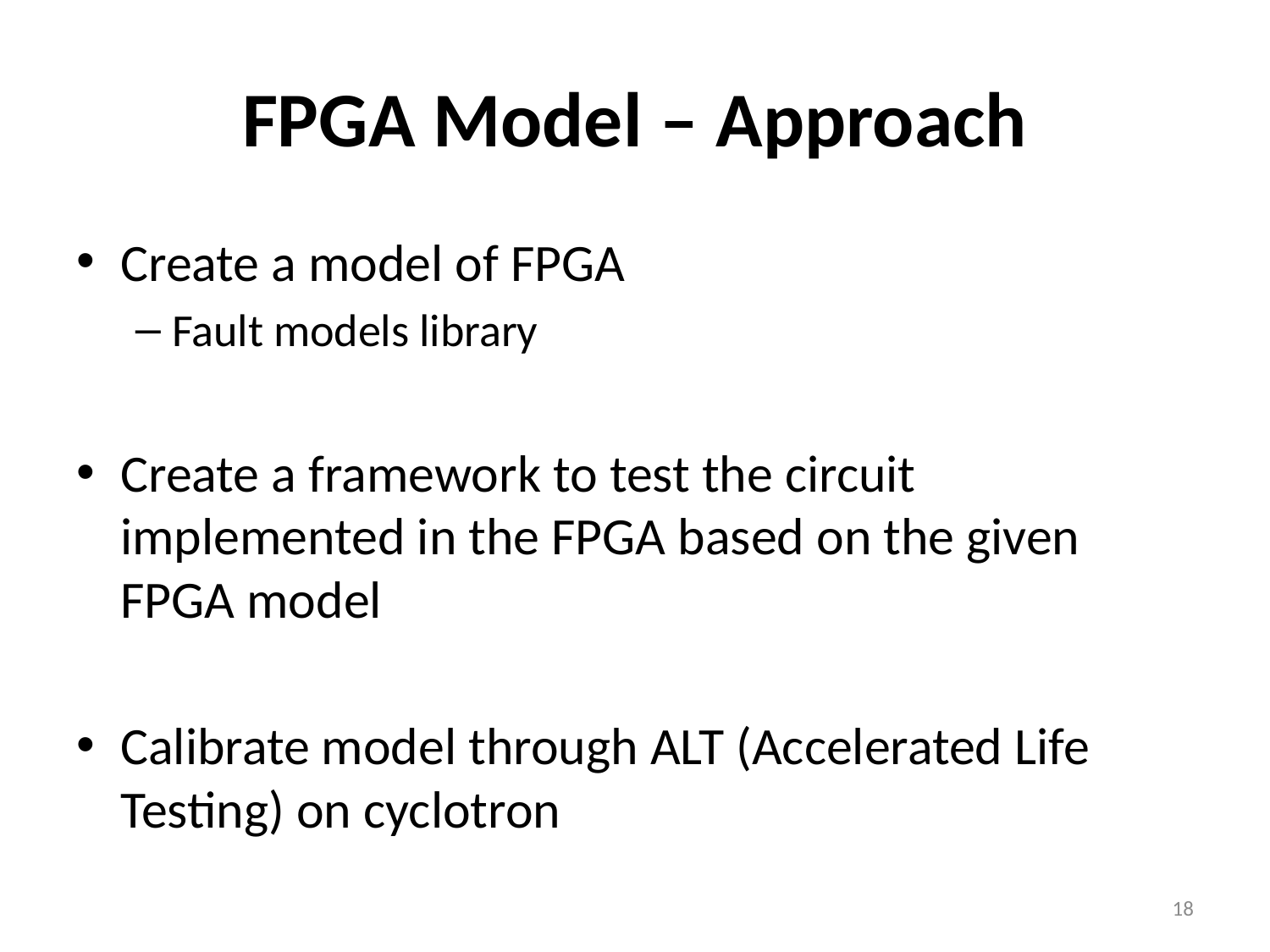

# FPGA Model – Approach
Create a model of FPGA
Fault models library

Create a framework to test the circuit implemented in the FPGA based on the given FPGA model

Calibrate model through ALT (Accelerated Life Testing) on cyclotron
18